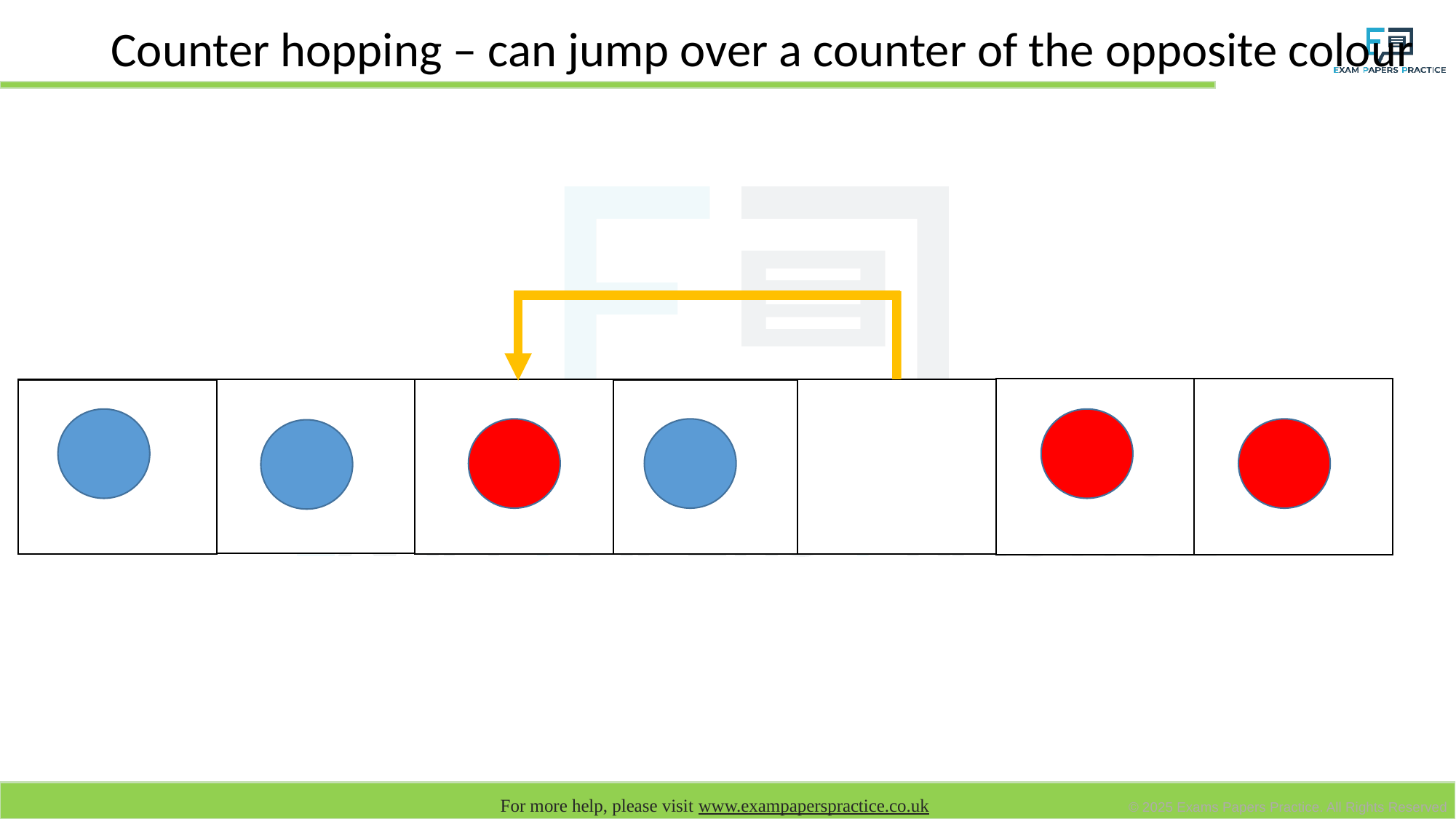

# Counter hopping – can jump over a counter of the opposite colour